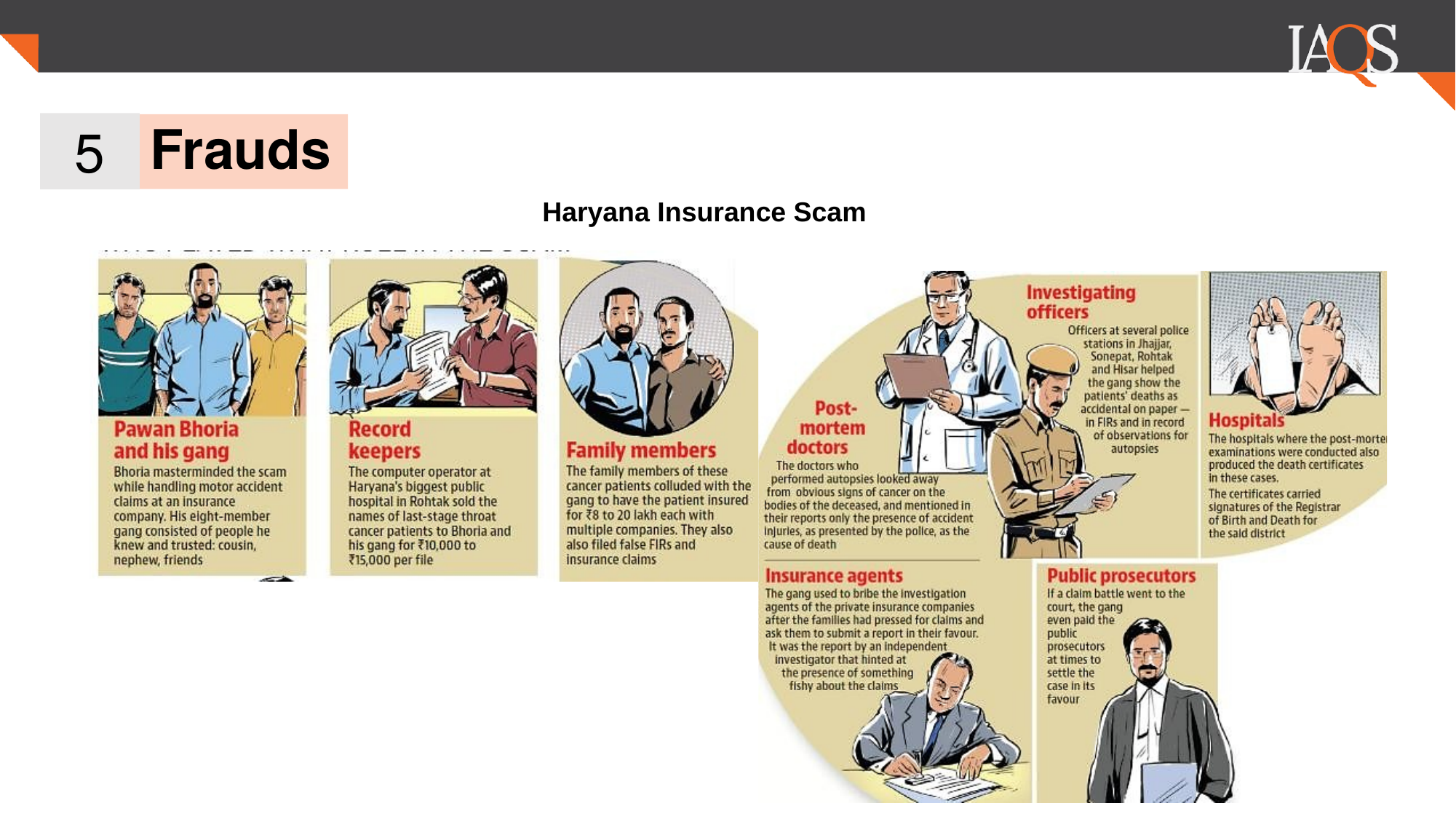

5
# Frauds
Haryana Insurance Scam

33